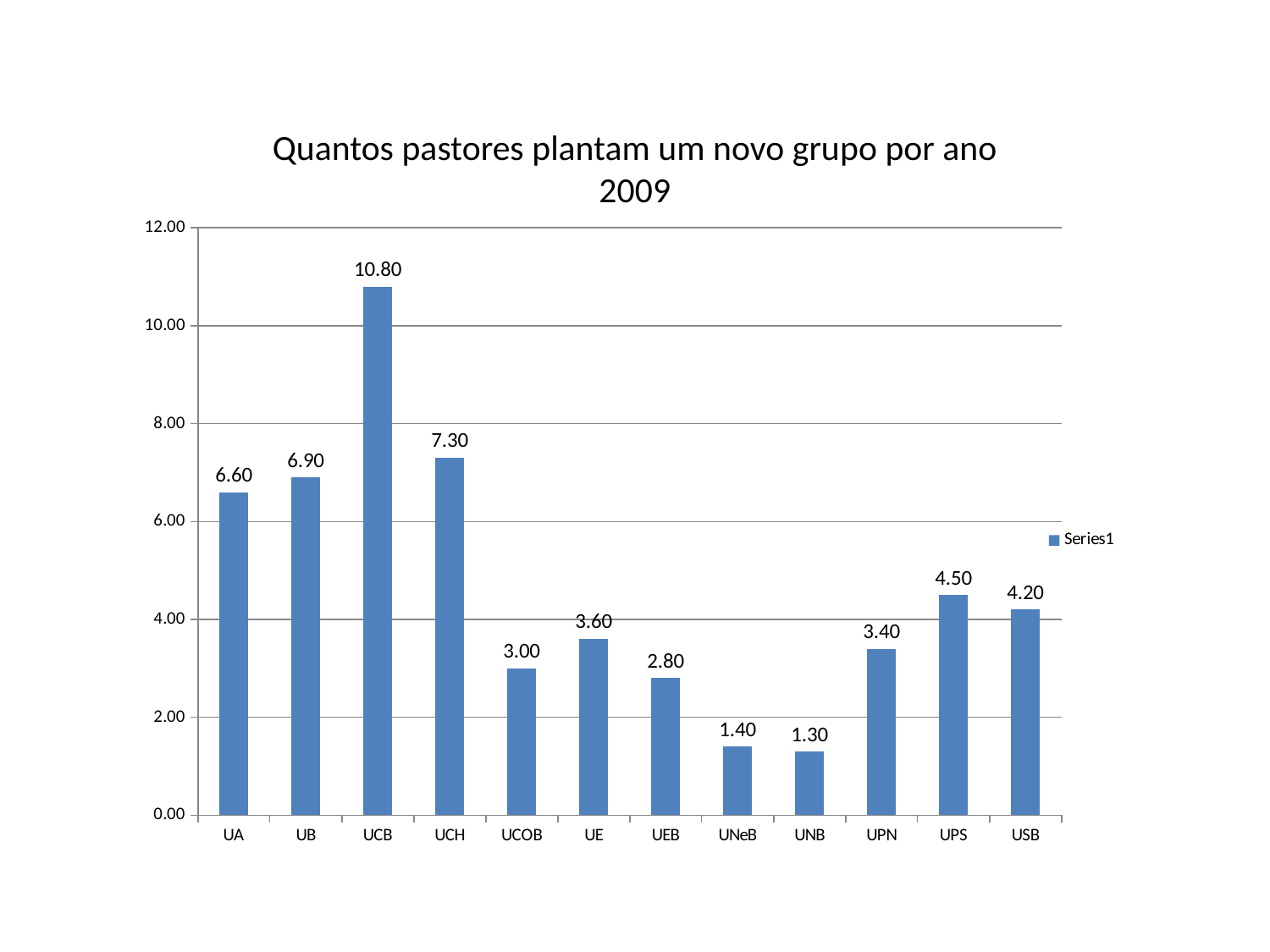

Quantos pastores plantam um novo grupo por ano
2009

### Chart

| Category |  |
|---|---|
| UA | 6.6 |
| UB | 6.9 |
| UCB | 10.8 |
| UCH | 7.3 |
| UCOB | 3.0 |
| UE | 3.6 |
| UEB | 2.8 |
| UNeB | 1.4 |
| UNB | 1.3 |
| UPN | 3.4 |
| UPS | 4.5 |
| USB | 4.2 |